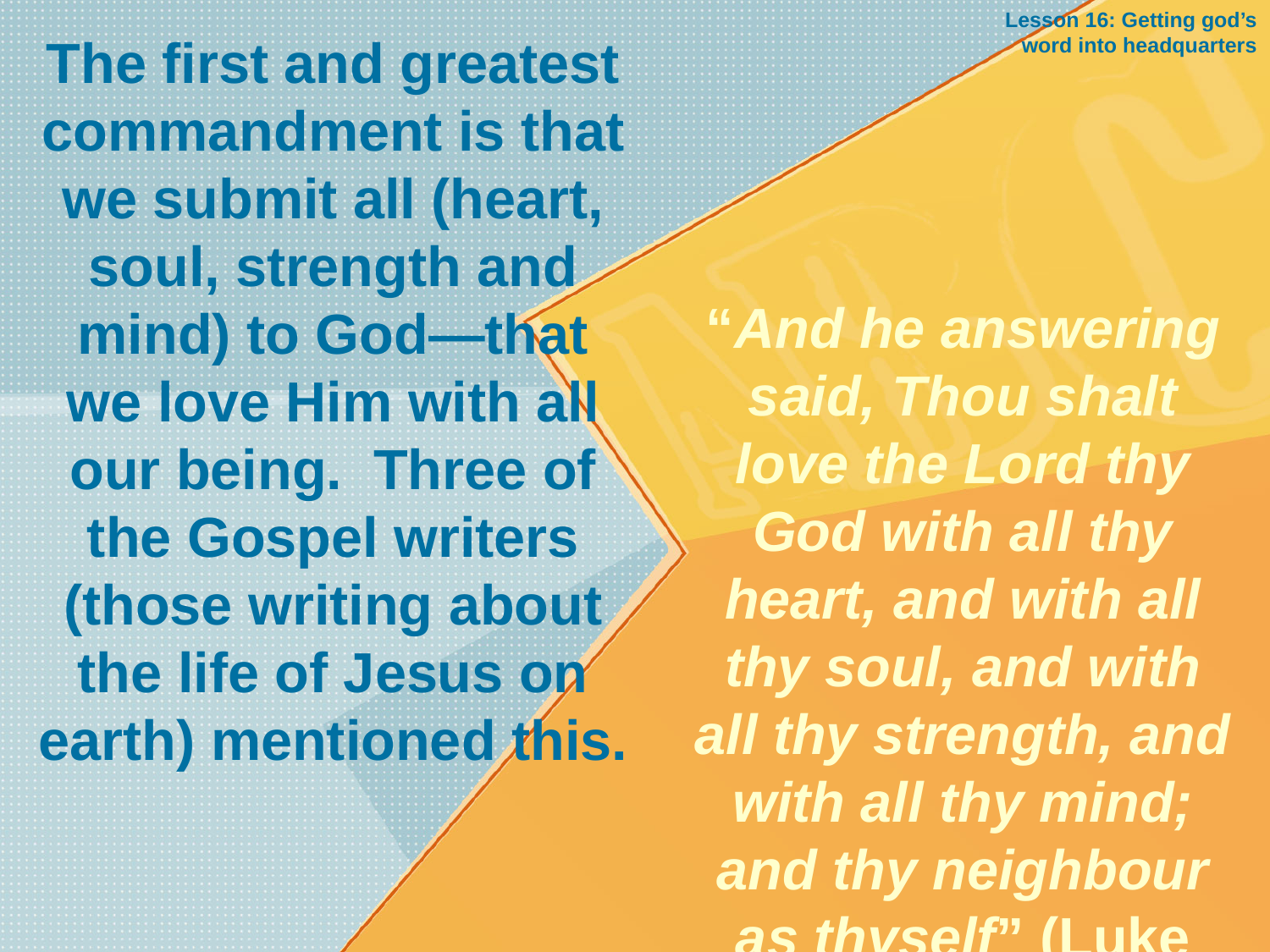

Lesson 16: Getting god’s word into headquarters
The first and greatest commandment is that we submit all (heart, soul, strength and mind) to God—that we love Him with all our being.  Three of the Gospel writers (those writing about the life of Jesus on earth) mentioned this.
“And he answering said, Thou shalt love the Lord thy God with all thy heart, and with all thy soul, and with all thy strength, and with all thy mind; and thy neighbour as thyself” (Luke 10:27).